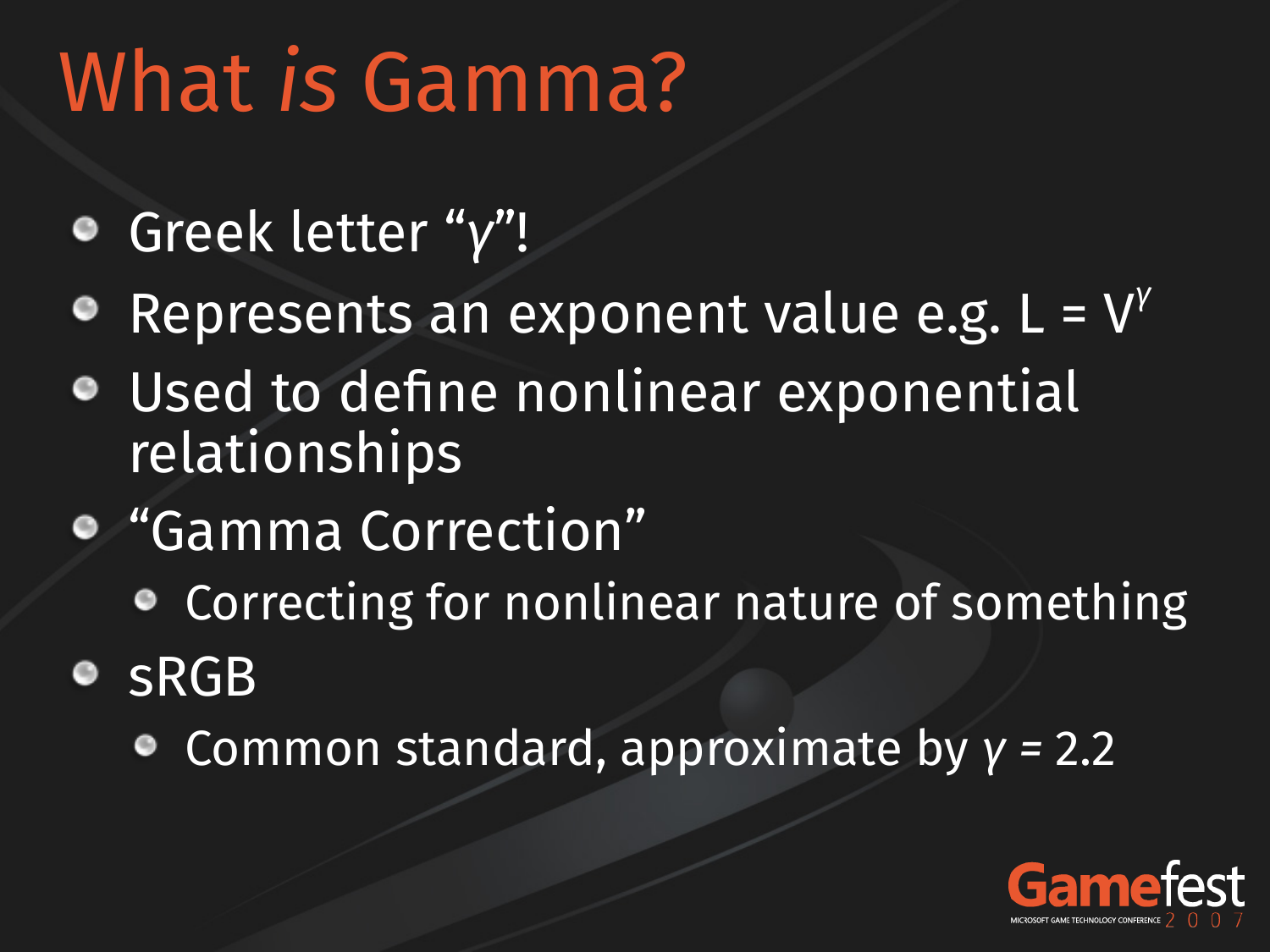

# What is Gamma?
Greek letter “γ”!
Represents an exponent value e.g. L = Vγ
Used to define nonlinear exponential relationships
“Gamma Correction”
Correcting for nonlinear nature of something
sRGB
Common standard, approximate by γ = 2.2